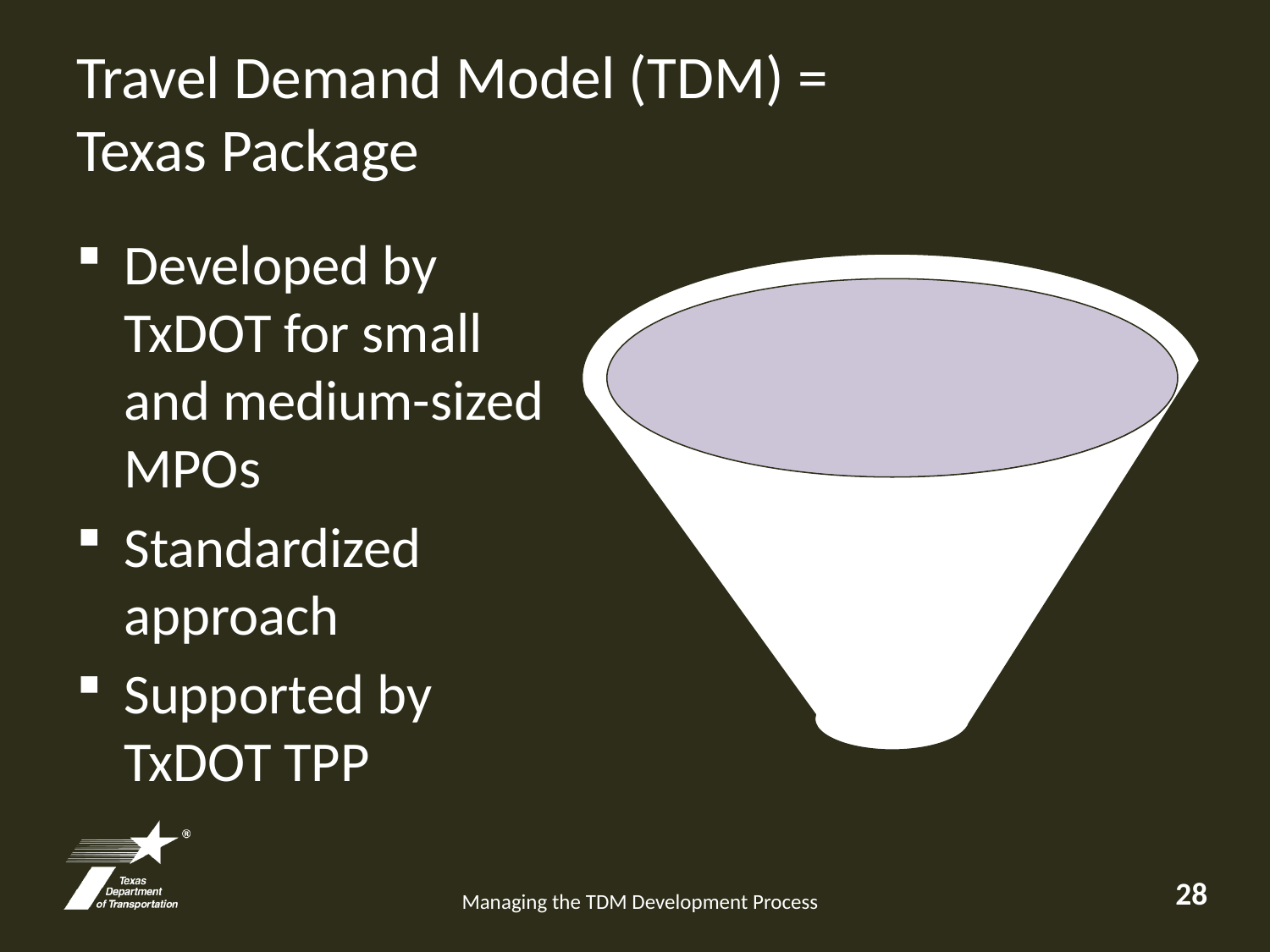

# Travel Demand Model (TDM) = Texas Package
Developed by TxDOT for small and medium-sized MPOs
Standardized approach
Supported by TxDOT TPP

Computer Model